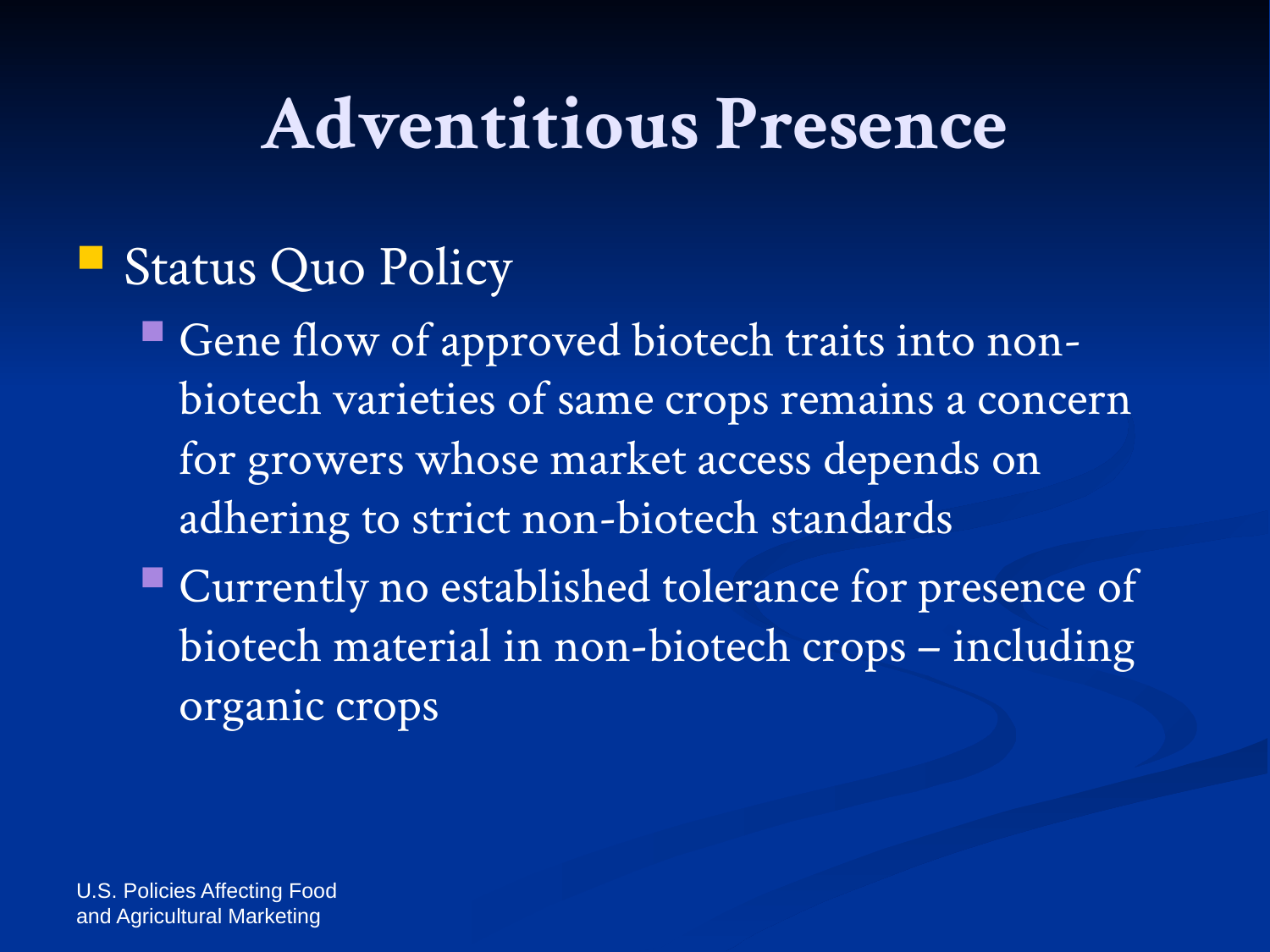

# Adventitious Presence
Status Quo Policy
Gene flow of approved biotech traits into non-biotech varieties of same crops remains a concern for growers whose market access depends on adhering to strict non-biotech standards
Currently no established tolerance for presence of biotech material in non-biotech crops – including organic crops
U.S. Policies Affecting Food and Agricultural Marketing